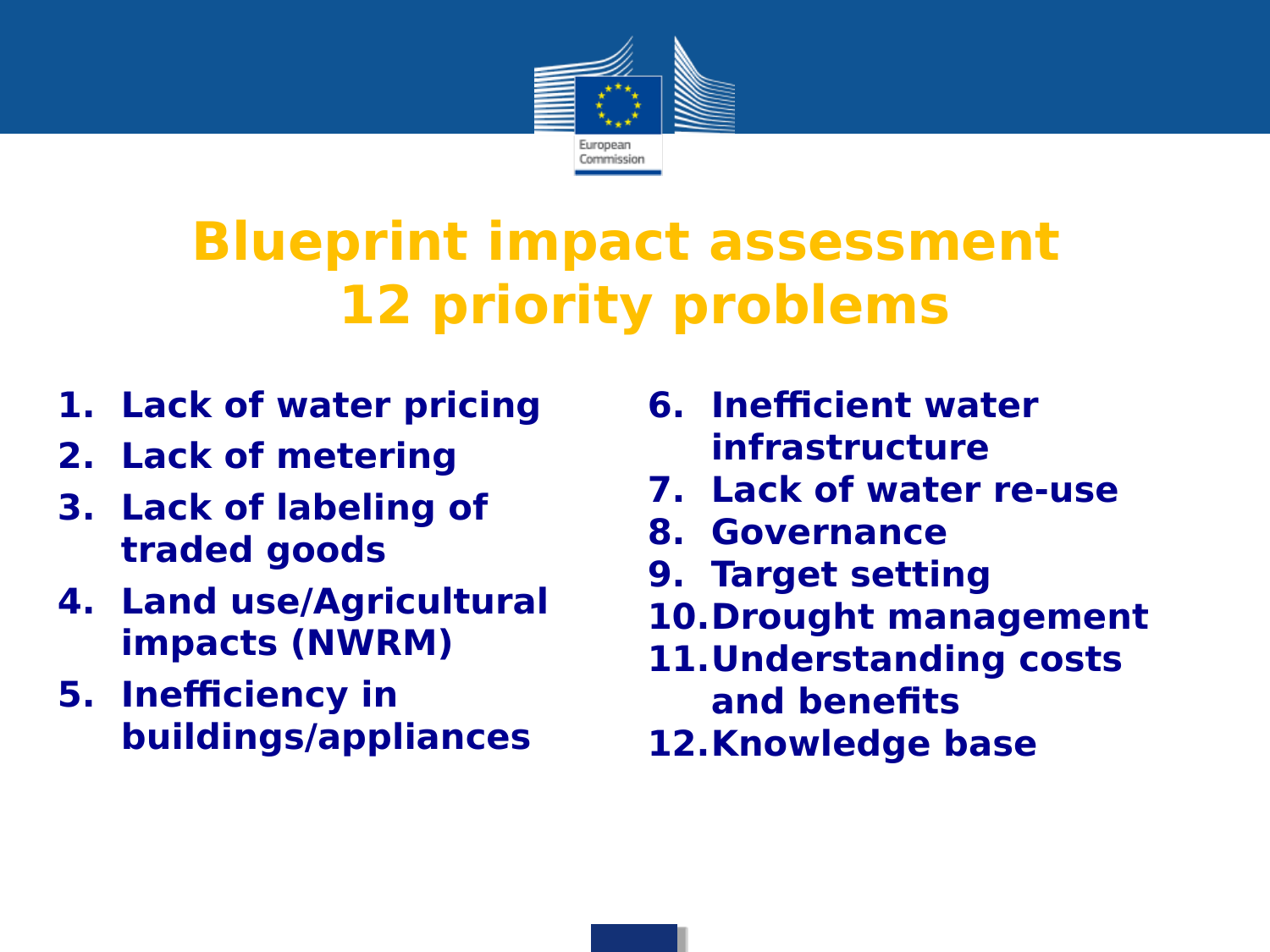

Blueprint impact assessment
 12 priority problems
Lack of water pricing
Lack of metering
Lack of labeling of traded goods
Land use/Agricultural impacts (NWRM)
Inefficiency in buildings/appliances
Inefficient water infrastructure
Lack of water re-use
Governance
Target setting
Drought management
Understanding costs and benefits
Knowledge base